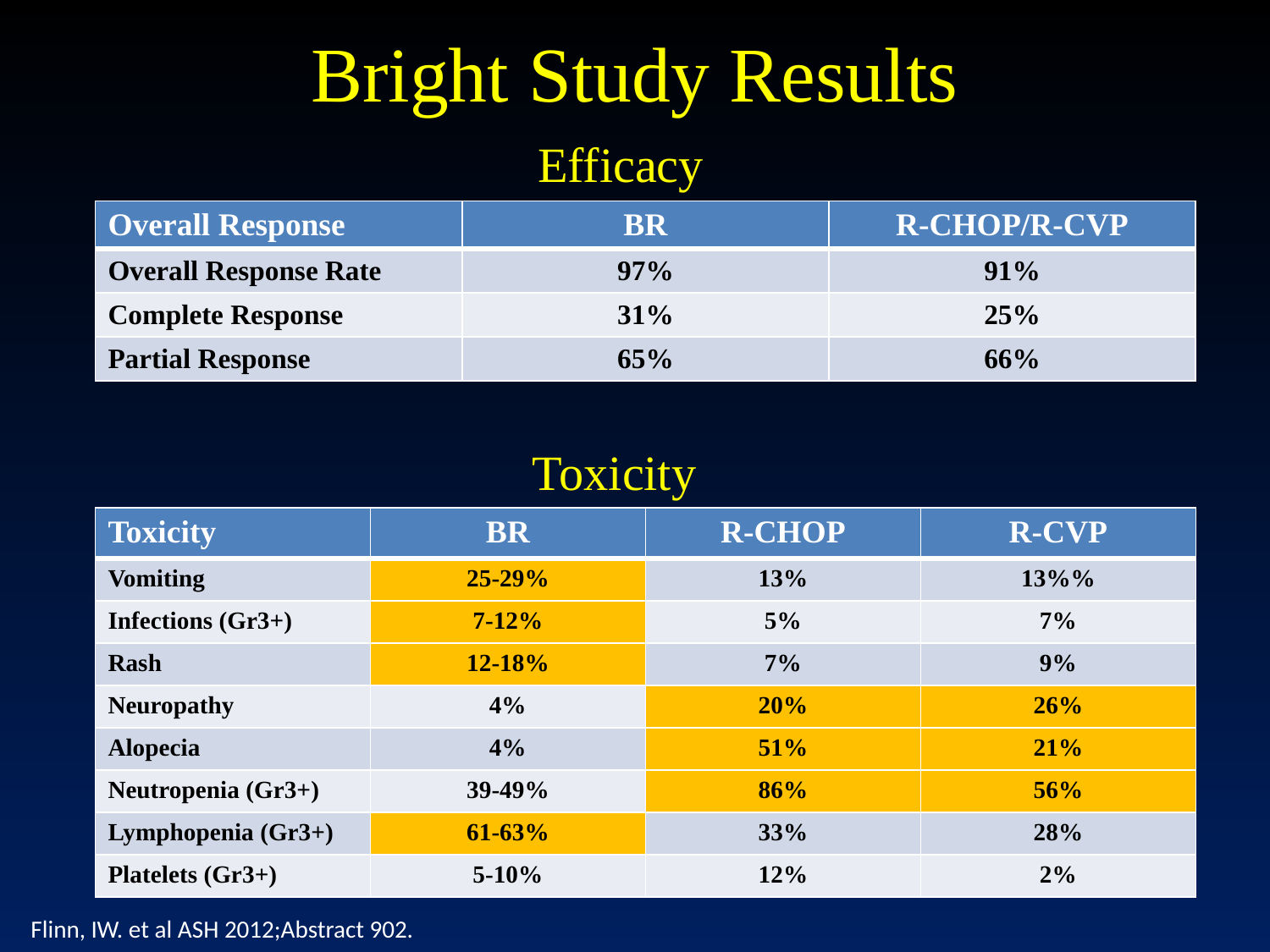

# Bright Study Results
Efficacy
| Overall Response | BR | R-CHOP/R-CVP |
| --- | --- | --- |
| Overall Response Rate | 97% | 91% |
| Complete Response | 31% | 25% |
| Partial Response | 65% | 66% |
Toxicity
| Toxicity | BR | R-CHOP | R-CVP |
| --- | --- | --- | --- |
| Vomiting | 25-29% | 13% | 13%% |
| Infections (Gr3+) | 7-12% | 5% | 7% |
| Rash | 12-18% | 7% | 9% |
| Neuropathy | 4% | 20% | 26% |
| Alopecia | 4% | 51% | 21% |
| Neutropenia (Gr3+) | 39-49% | 86% | 56% |
| Lymphopenia (Gr3+) | 61-63% | 33% | 28% |
| Platelets (Gr3+) | 5-10% | 12% | 2% |
Flinn, IW. et al ASH 2012;Abstract 902.